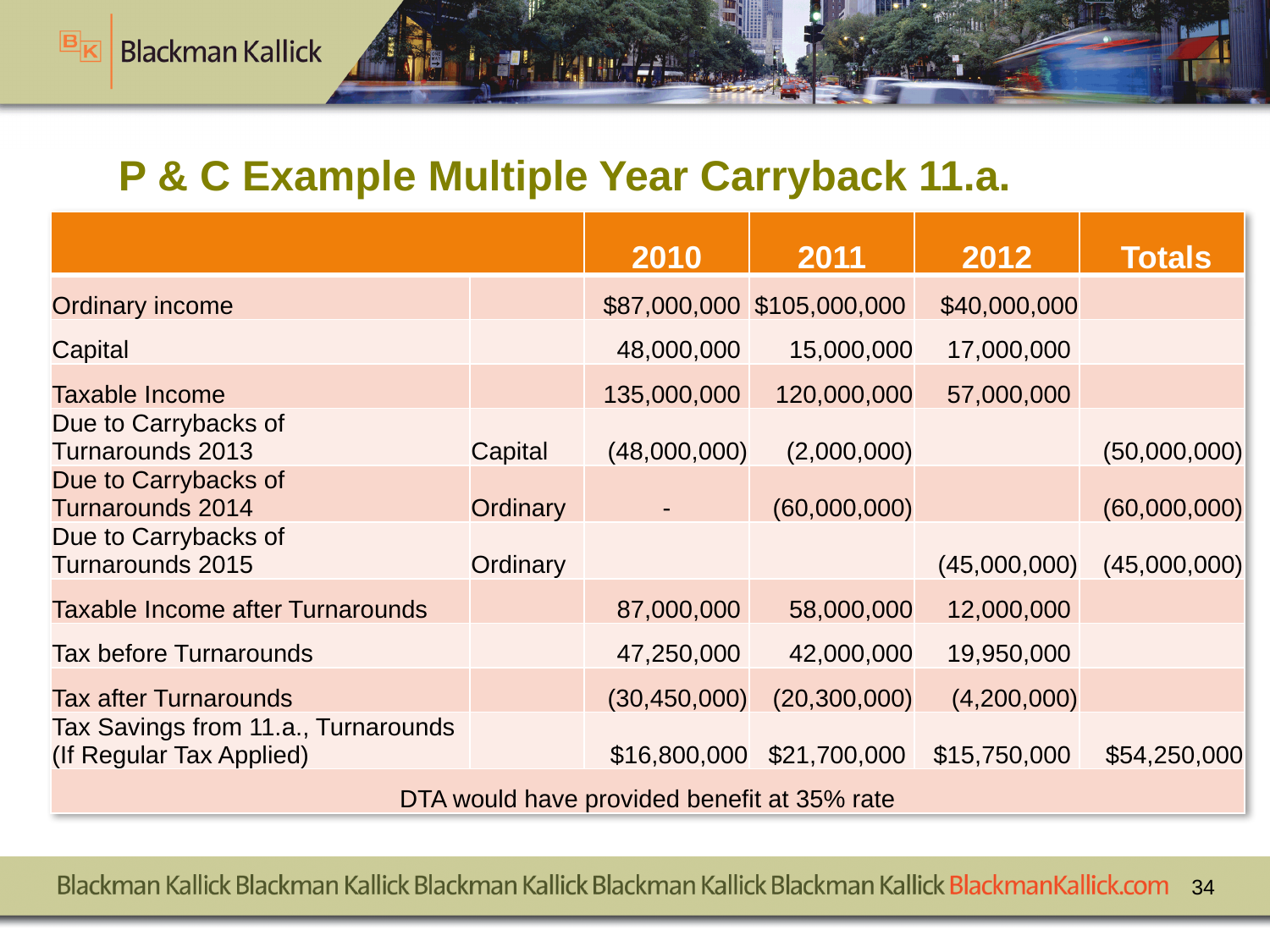

# P & C Example Multiple Year Carryback 11.a.
|  |  | 2010 | 2011 | 2012 | Totals |
| --- | --- | --- | --- | --- | --- |
| Ordinary income |  | $87,000,000 | $105,000,000 | $40,000,000 |  |
| Capital |  | 48,000,000 | 15,000,000 | 17,000,000 |  |
| Taxable Income |  | 135,000,000 | 120,000,000 | 57,000,000 |  |
| Due to Carrybacks of Turnarounds 2013 | Capital | (48,000,000) | (2,000,000) |  | (50,000,000) |
| Due to Carrybacks of Turnarounds 2014 | Ordinary | - | (60,000,000) |  | (60,000,000) |
| Due to Carrybacks of Turnarounds 2015 | Ordinary |  |  | (45,000,000) | (45,000,000) |
| Taxable Income after Turnarounds |  | 87,000,000 | 58,000,000 | 12,000,000 |  |
| Tax before Turnarounds |  | 47,250,000 | 42,000,000 | 19,950,000 |  |
| Tax after Turnarounds |  | (30,450,000) | (20,300,000) | (4,200,000) |  |
| Tax Savings from 11.a., Turnarounds (If Regular Tax Applied) |  | $16,800,000 | $21,700,000 | $15,750,000 | $54,250,000 |
| DTA would have provided benefit at 35% rate |  |  |  |  |  |